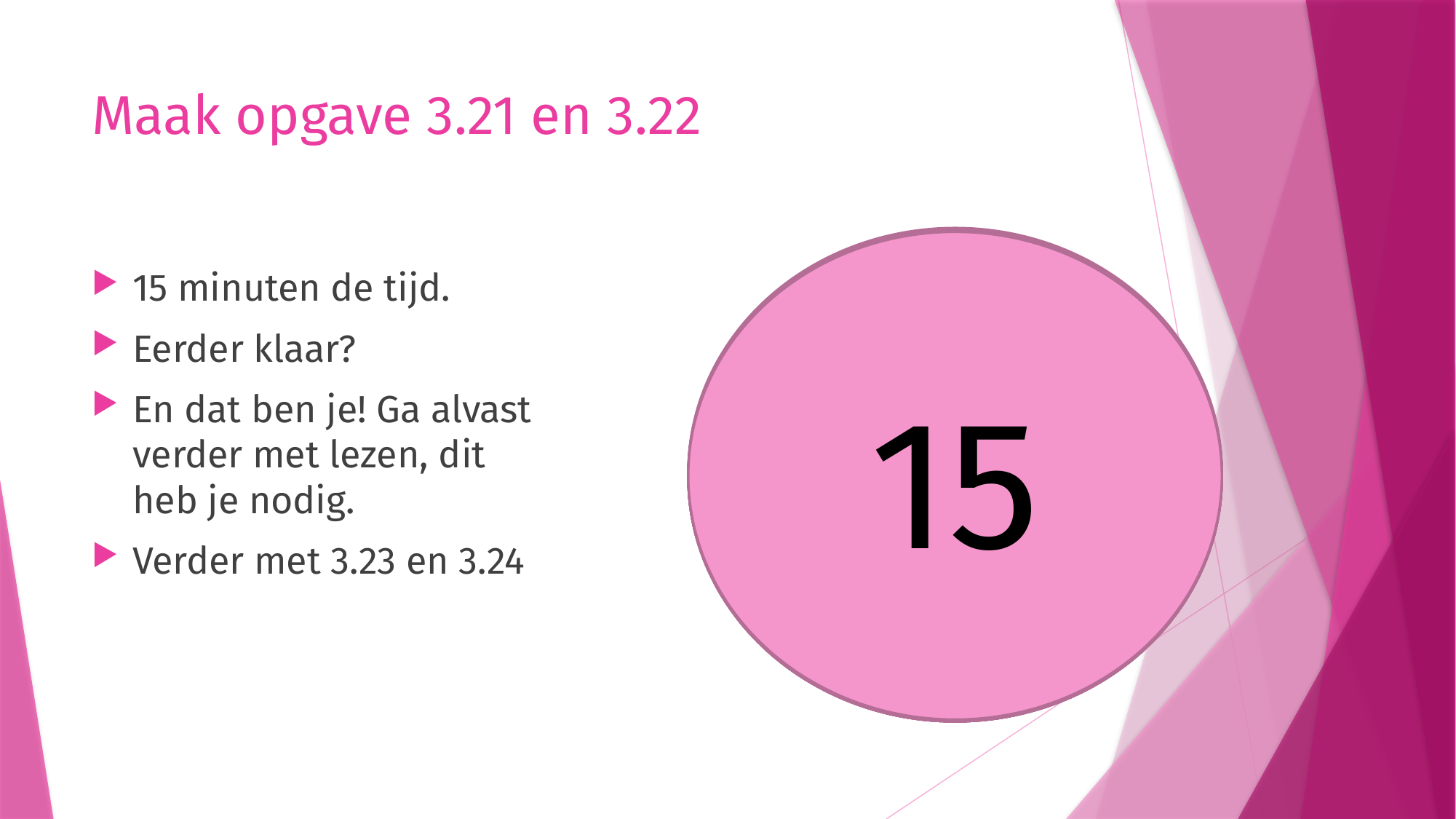

# Maak opgave 3.21 en 3.22
12
13
14
11
10
15
9
8
5
6
7
4
3
1
2
15 minuten de tijd.
Eerder klaar?
En dat ben je! Ga alvast verder met lezen, dit heb je nodig.
Verder met 3.23 en 3.24